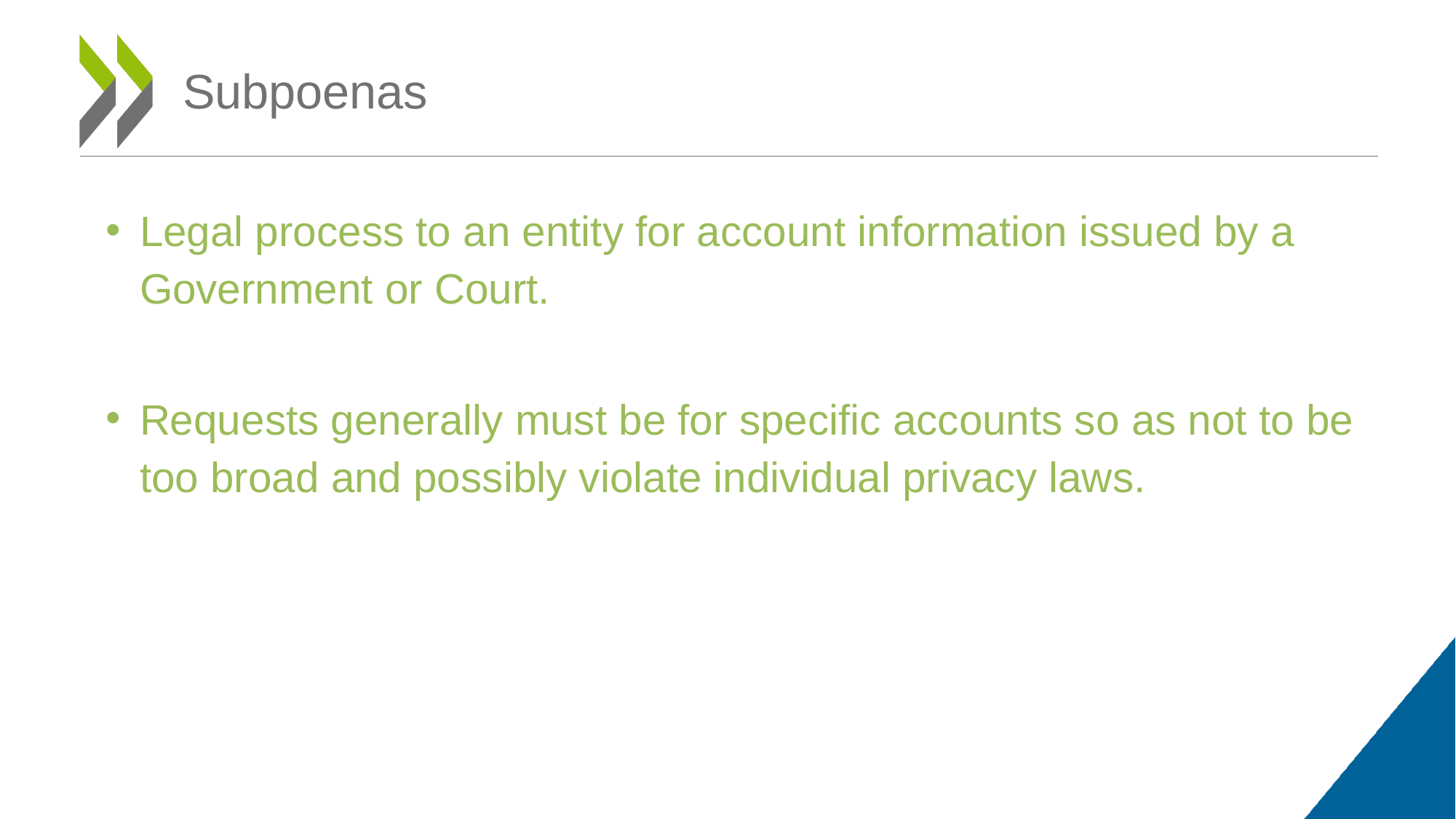

# Subpoenas
Legal process to an entity for account information issued by a Government or Court.

Requests generally must be for specific accounts so as not to be too broad and possibly violate individual privacy laws.